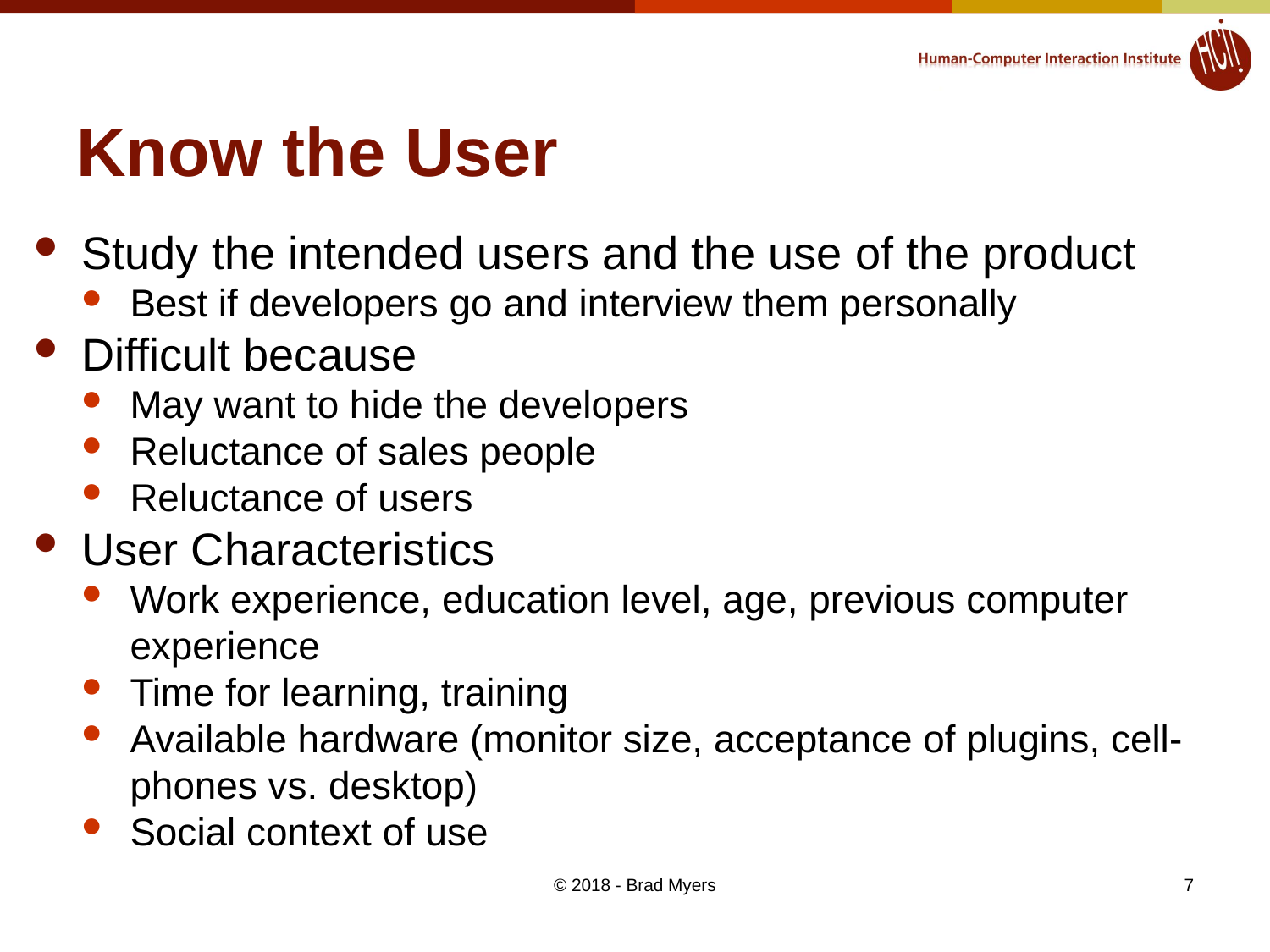

# Know the User
Study the intended users and the use of the product
Best if developers go and interview them personally
Difficult because
May want to hide the developers
Reluctance of sales people
Reluctance of users
User Characteristics
Work experience, education level, age, previous computer experience
Time for learning, training
Available hardware (monitor size, acceptance of plugins, cell-phones vs. desktop)
Social context of use
© 2018 - Brad Myers
7